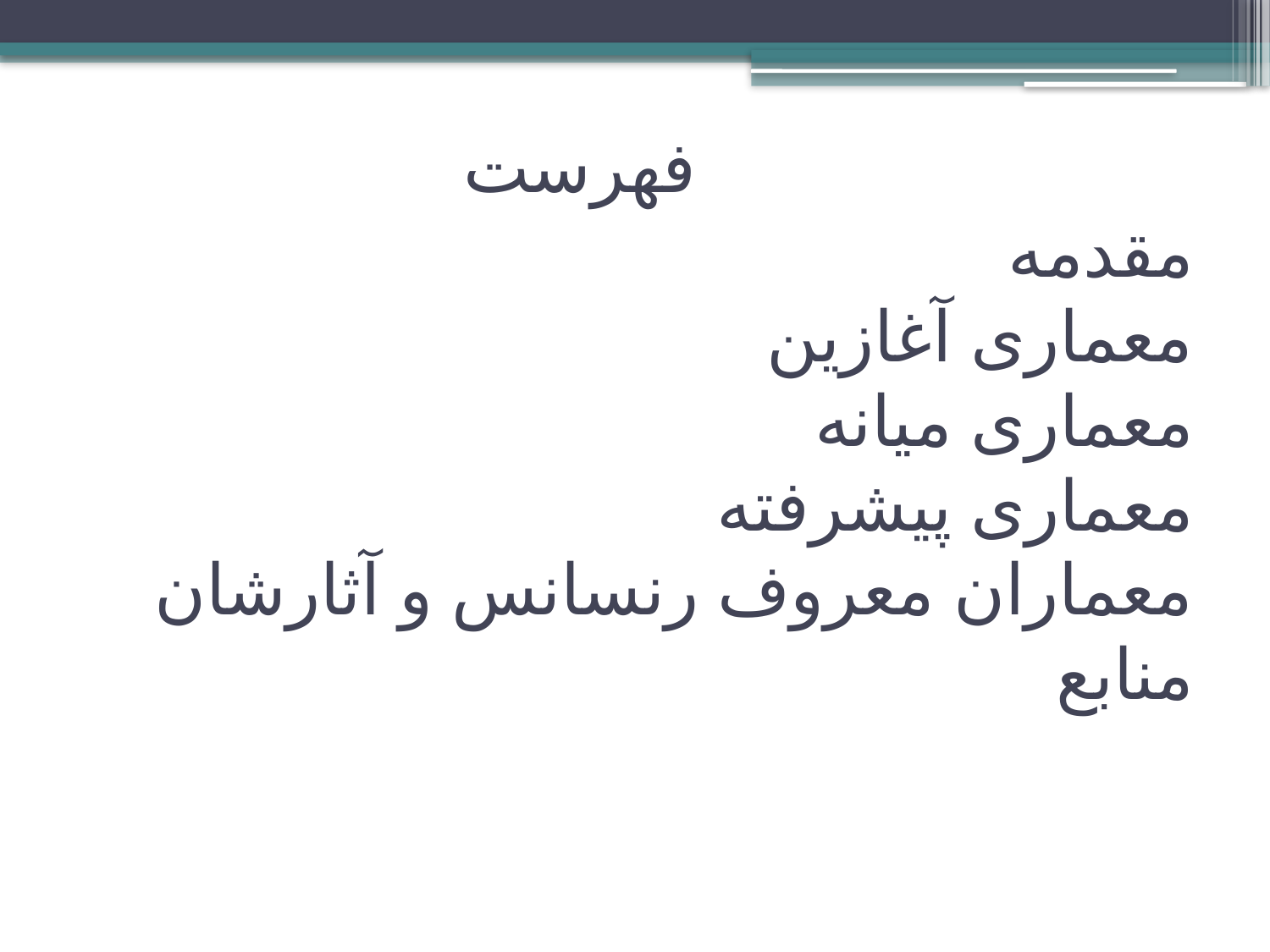

# فهرست مقدمه معماری آغازین معماری میانه معماری پیشرفته معماران معروف رنسانس و آثارشان منابع